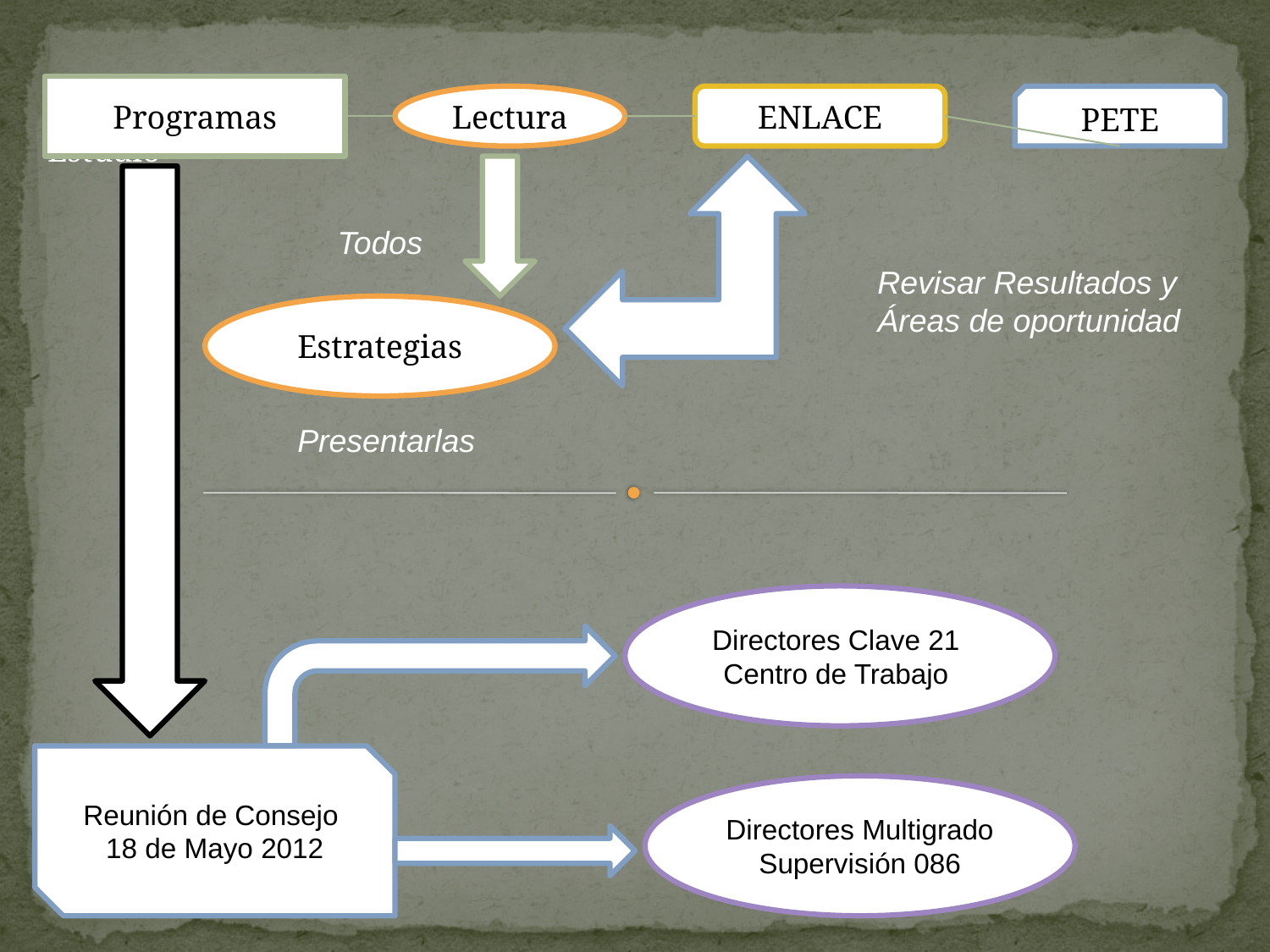

Programas
Programas de Estudio
Lectura
ENLACE
PETE

Todos
Revisar Resultados y Áreas de oportunidad
Estrategias
Presentarlas
Directores Clave 21
Centro de Trabajo

Reunión de Consejo
18 de Mayo 2012
Directores Multigrado Supervisión 086